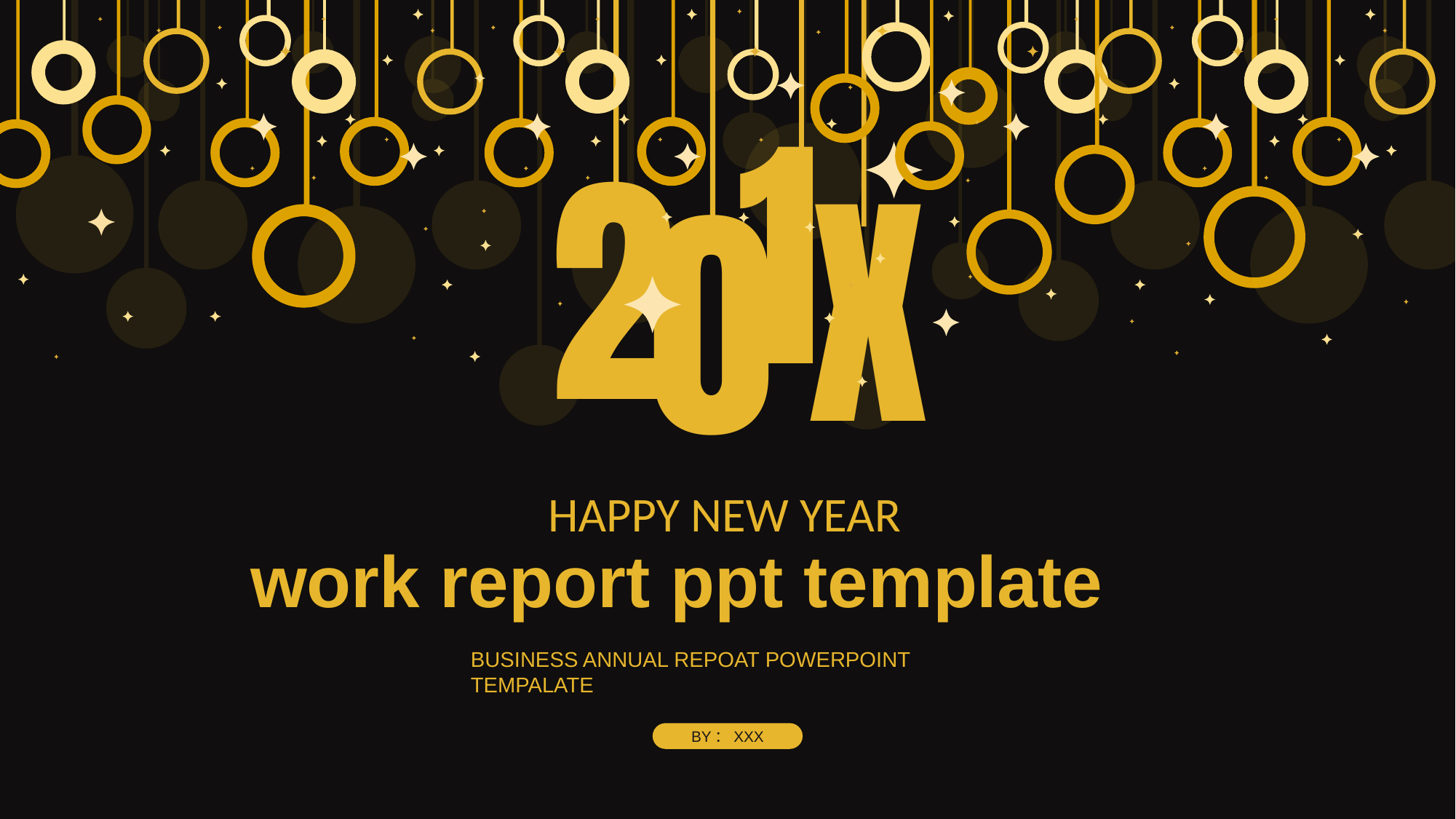

1
2
X
0
HAPPY NEW YEAR
 work report ppt template
BUSINESS ANNUAL REPOAT POWERPOINT TEMPALATE
BY：XXX